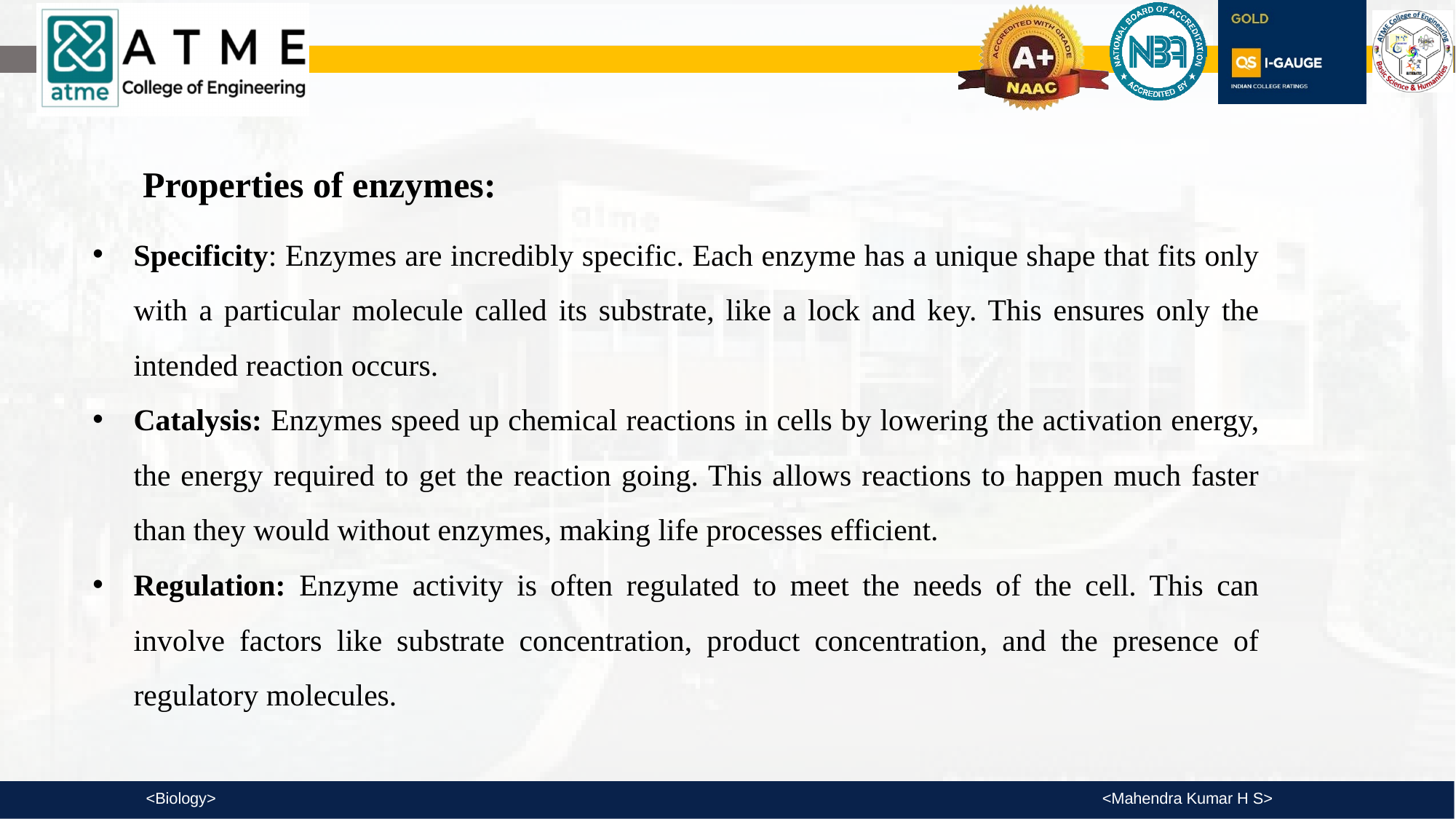

Properties of enzymes:
Specificity: Enzymes are incredibly specific. Each enzyme has a unique shape that fits only with a particular molecule called its substrate, like a lock and key. This ensures only the intended reaction occurs.
Catalysis: Enzymes speed up chemical reactions in cells by lowering the activation energy, the energy required to get the reaction going. This allows reactions to happen much faster than they would without enzymes, making life processes efficient.
Regulation: Enzyme activity is often regulated to meet the needs of the cell. This can involve factors like substrate concentration, product concentration, and the presence of regulatory molecules.